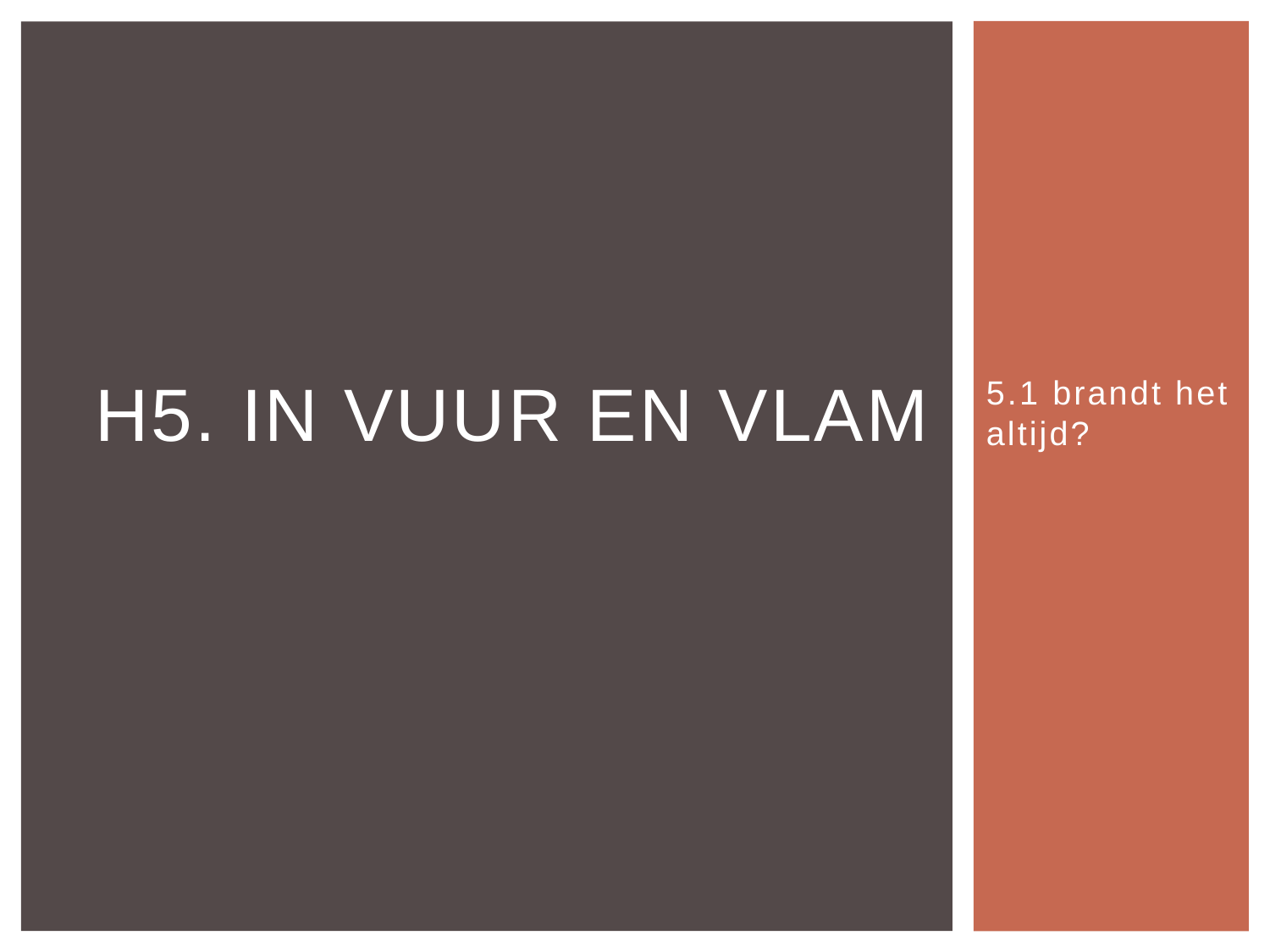

# H5. In vuur en vlam
5.1 brandt het altijd?